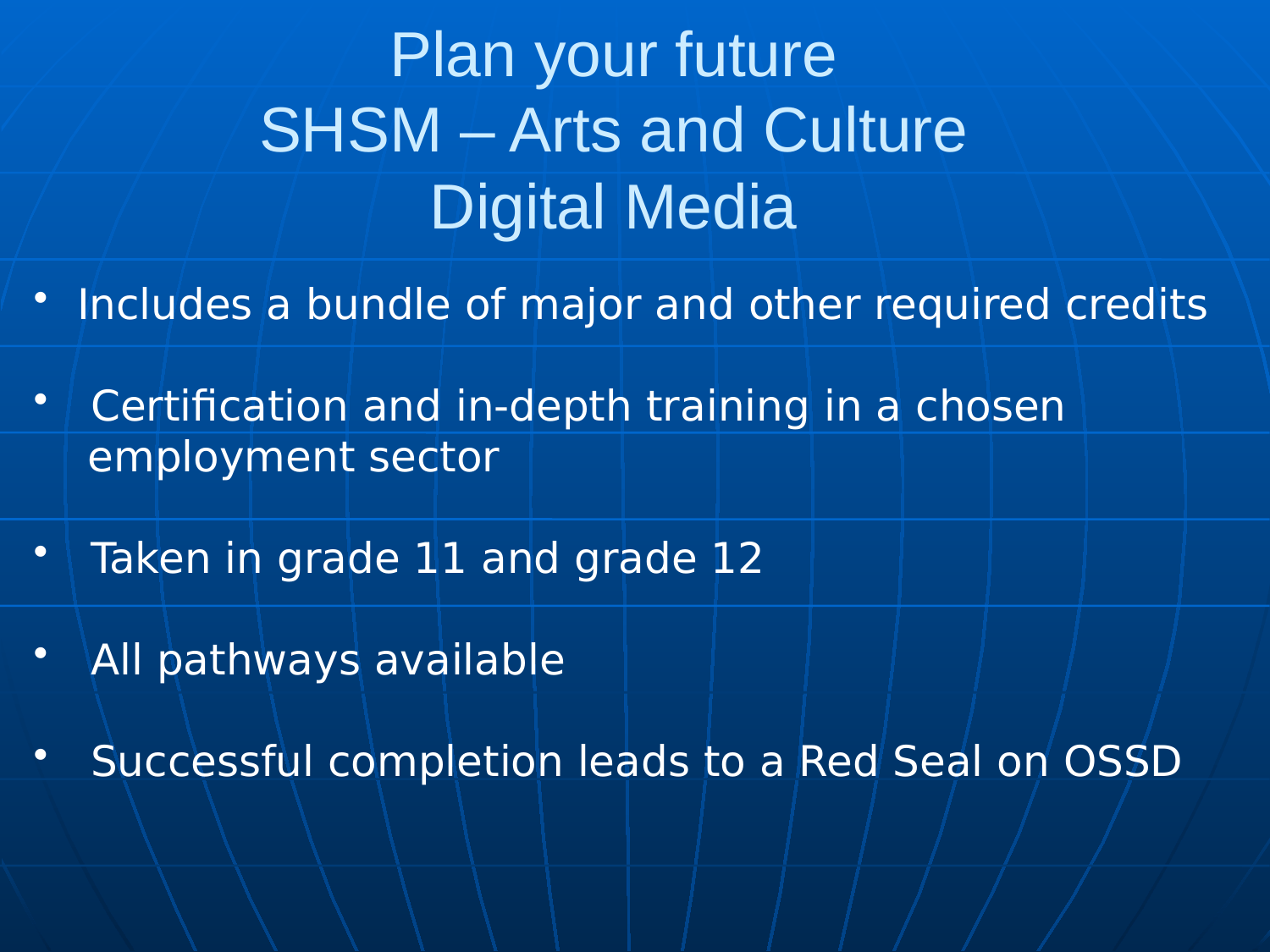

Plan your future
SHSM – Arts and Culture
Digital Media

 Includes a bundle of major and other required credits

  Certification and in-depth training in a chosen
    employment sector

  Taken in grade 11 and grade 12

  All pathways available

  Successful completion leads to a Red Seal on OSSD